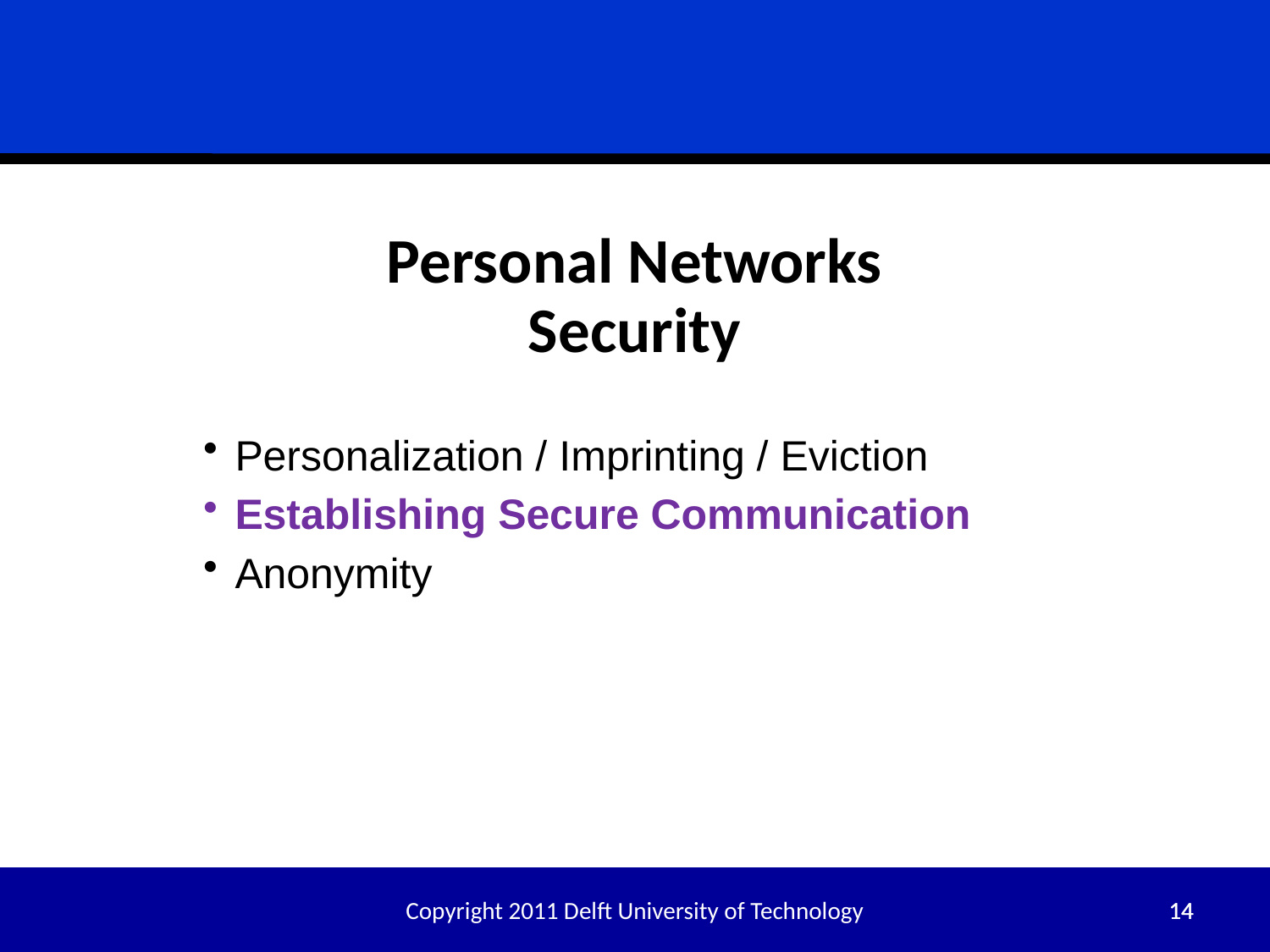

Personal Networks
Security
Personalization / Imprinting / Eviction
Establishing Secure Communication
Anonymity
Copyright 2011 Delft University of Technology
14
14